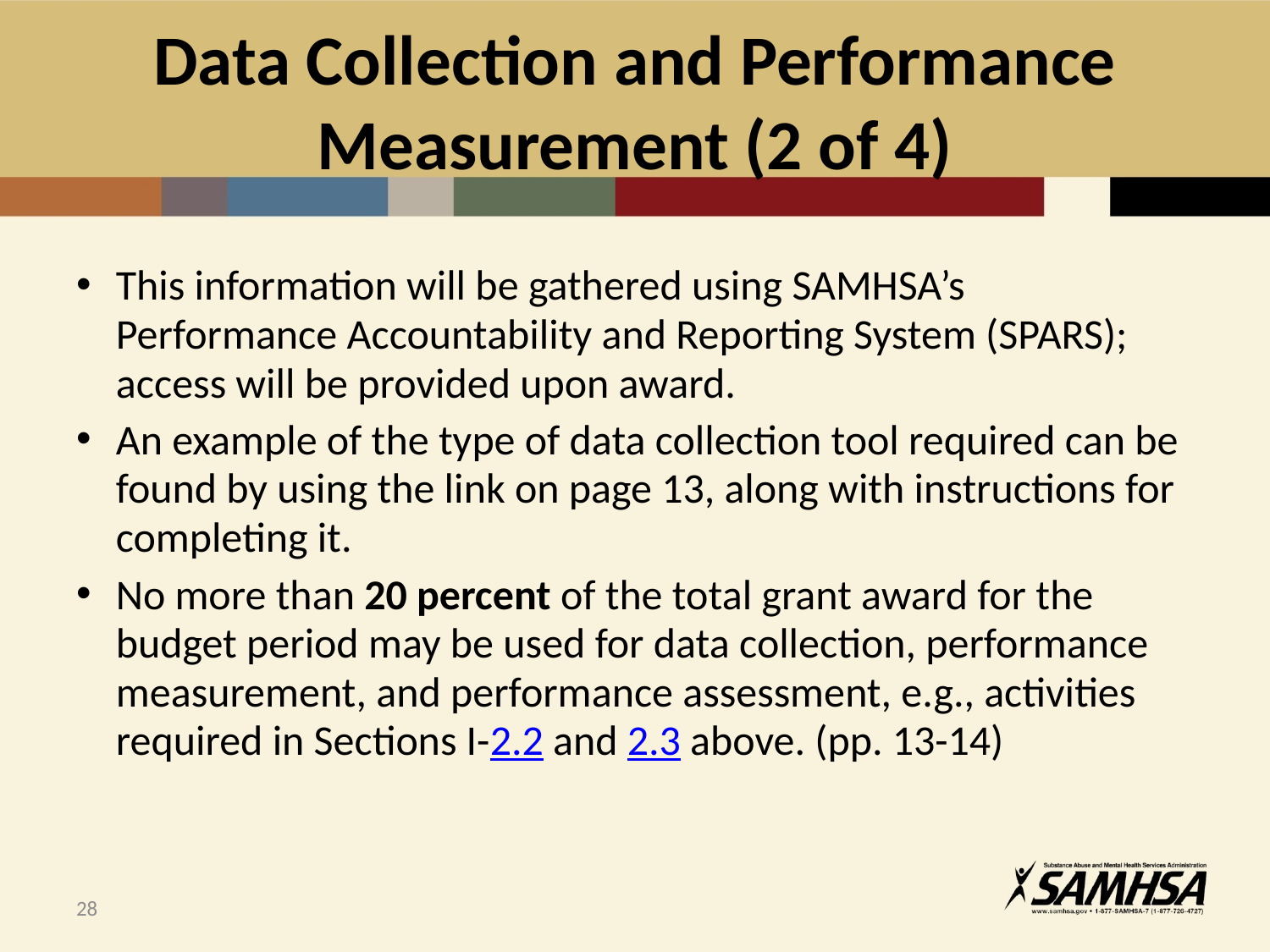

# Data Collection and Performance Measurement (2 of 4)
This information will be gathered using SAMHSA’s Performance Accountability and Reporting System (SPARS); access will be provided upon award.
An example of the type of data collection tool required can be found by using the link on page 13, along with instructions for completing it.
No more than 20 percent of the total grant award for the budget period may be used for data collection, performance measurement, and performance assessment, e.g., activities required in Sections I-2.2 and 2.3 above. (pp. 13-14)

28